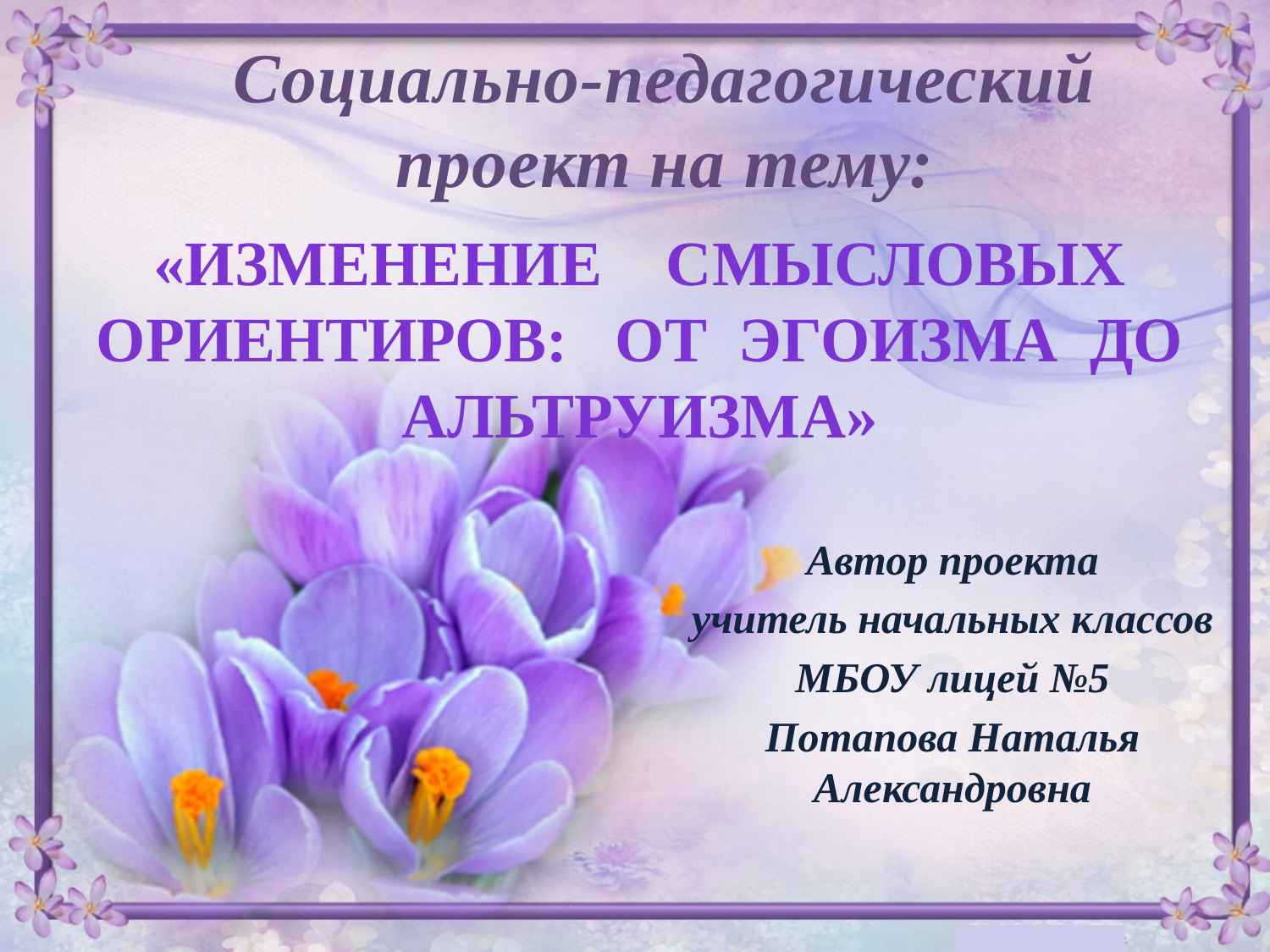

Социально-педагогический проект на тему:
# «Изменение    смысловых ориентиров:   от  эгоизма  до альтруизма»
Автор проекта
учитель начальных классов
МБОУ лицей №5
Потапова Наталья Александровна